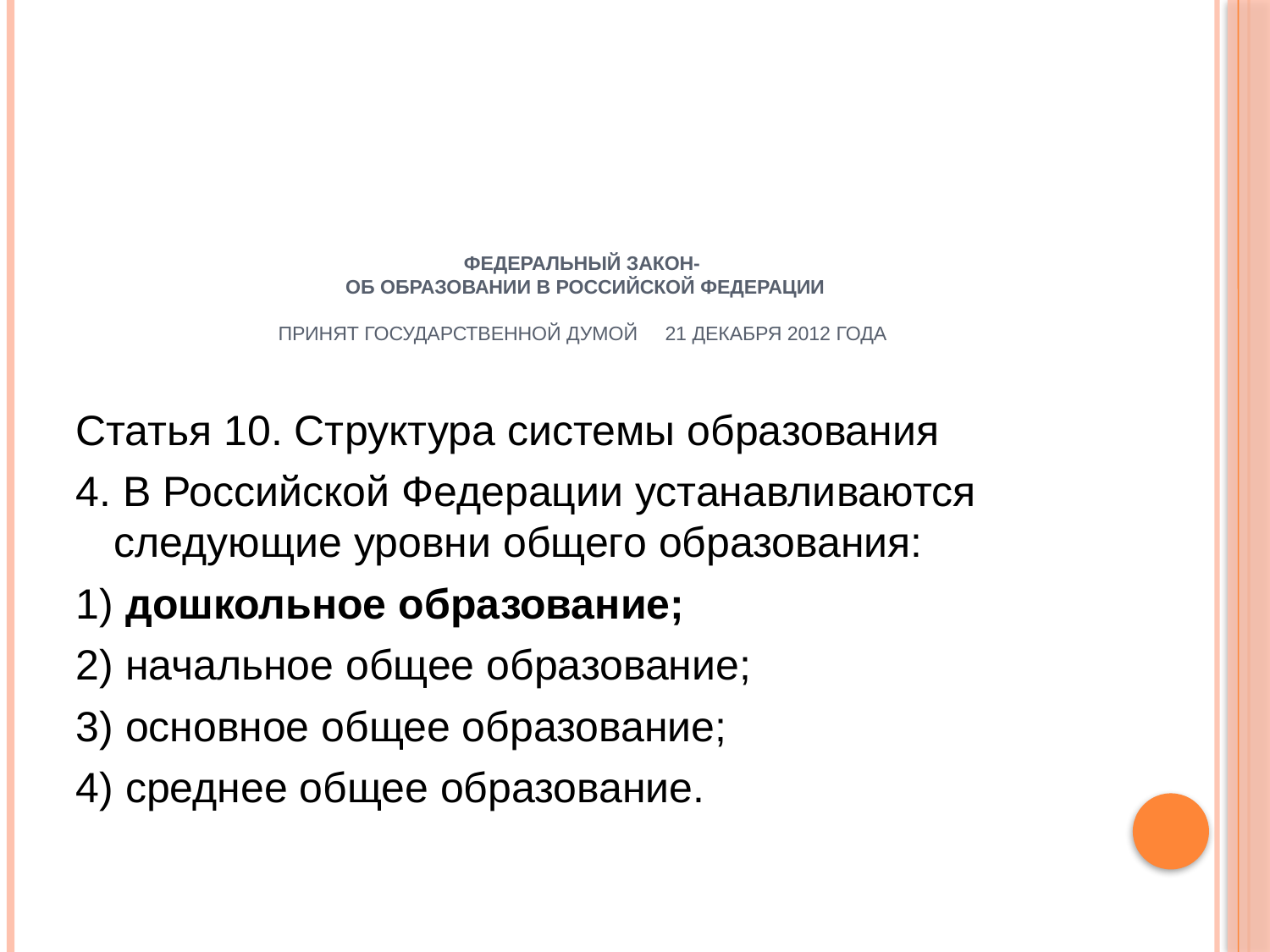

# ФЕДЕРАЛЬНЫЙ ЗАКОН- ОБ ОБРАЗОВАНИИ В РОССИЙСКОЙ ФЕДЕРАЦИИ   Принят Государственной Думой     21 декабря 2012 года
Статья 10. Структура системы образования
4. В Российской Федерации устанавливаются следующие уровни общего образования:
1) дошкольное образование;
2) начальное общее образование;
3) основное общее образование;
4) среднее общее образование.